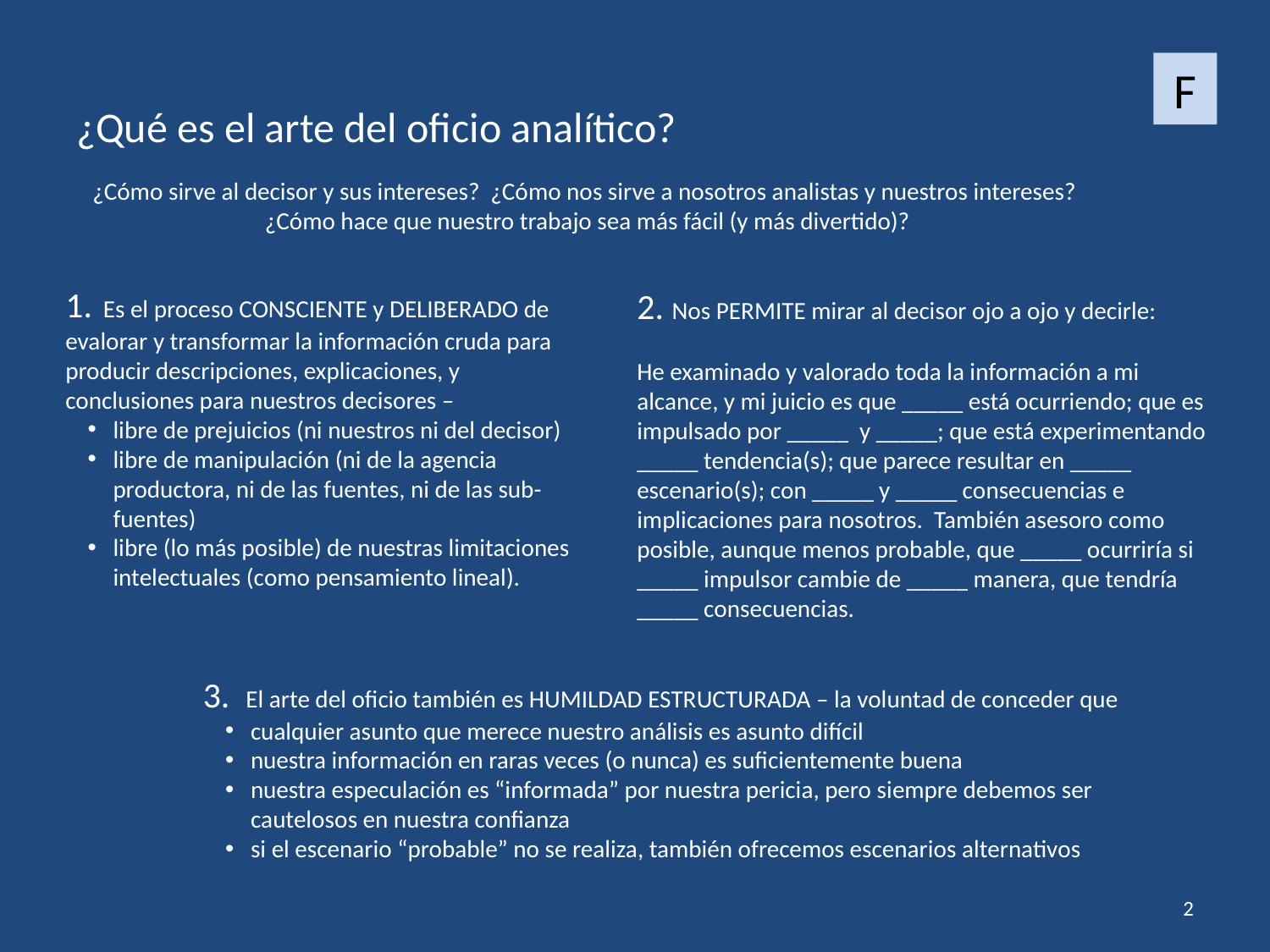

# ¿Qué es el arte del oficio analítico?
F
¿Cómo sirve al decisor y sus intereses?  ¿Cómo nos sirve a nosotros analistas y nuestros intereses?  ¿Cómo hace que nuestro trabajo sea más fácil (y más divertido)?
1.  Es el proceso CONSCIENTE y DELIBERADO de evalorar y transformar la información cruda para producir descripciones, explicaciones, y conclusiones para nuestros decisores –
libre de prejuicios (ni nuestros ni del decisor)
libre de manipulación (ni de la agencia productora, ni de las fuentes, ni de las sub-fuentes)
libre (lo más posible) de nuestras limitaciones intelectuales (como pensamiento lineal).
2. Nos PERMITE mirar al decisor ojo a ojo y decirle:

He examinado y valorado toda la información a mi alcance, y mi juicio es que _____ está ocurriendo; que es impulsado por _____  y _____; que está experimentando _____ tendencia(s); que parece resultar en _____ escenario(s); con _____ y _____ consecuencias e implicaciones para nosotros.  También asesoro como posible, aunque menos probable, que _____ ocurriría si _____ impulsor cambie de _____ manera, que tendría _____ consecuencias.
3.  El arte del oficio también es HUMILDAD ESTRUCTURADA – la voluntad de conceder que
cualquier asunto que merece nuestro análisis es asunto difícil
nuestra información en raras veces (o nunca) es suficientemente buena
nuestra especulación es “informada” por nuestra pericia, pero siempre debemos ser cautelosos en nuestra confianza
si el escenario “probable” no se realiza, también ofrecemos escenarios alternativos
2